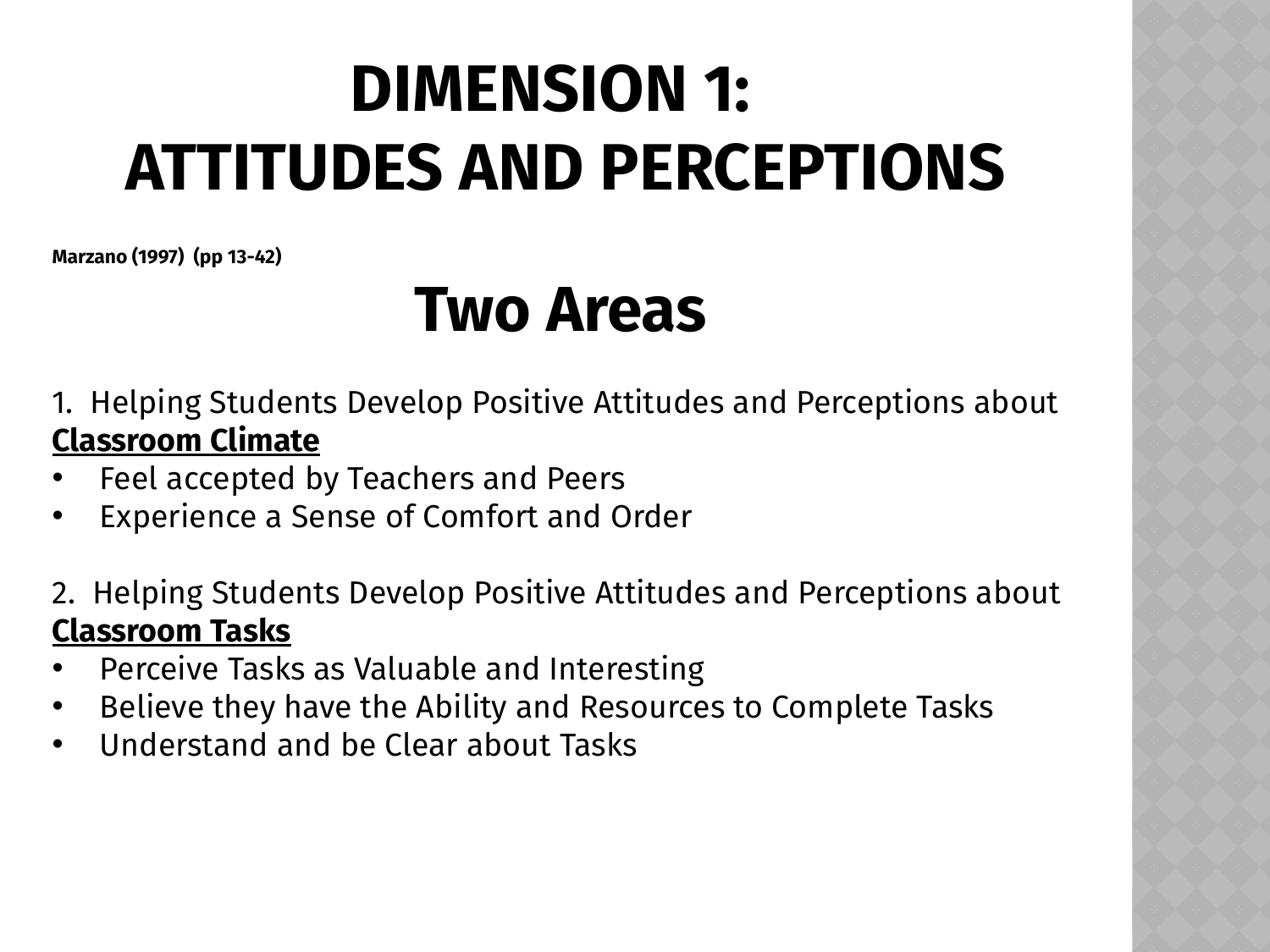

# Dimension 1: Attitudes and Perceptions
Marzano (1997)  (pp 13-42)
Two Areas

1.  Helping Students Develop Positive Attitudes and Perceptions about Classroom Climate
Feel accepted by Teachers and Peers
Experience a Sense of Comfort and Order

2.  Helping Students Develop Positive Attitudes and Perceptions about Classroom Tasks
Perceive Tasks as Valuable and Interesting
Believe they have the Ability and Resources to Complete Tasks
Understand and be Clear about Tasks